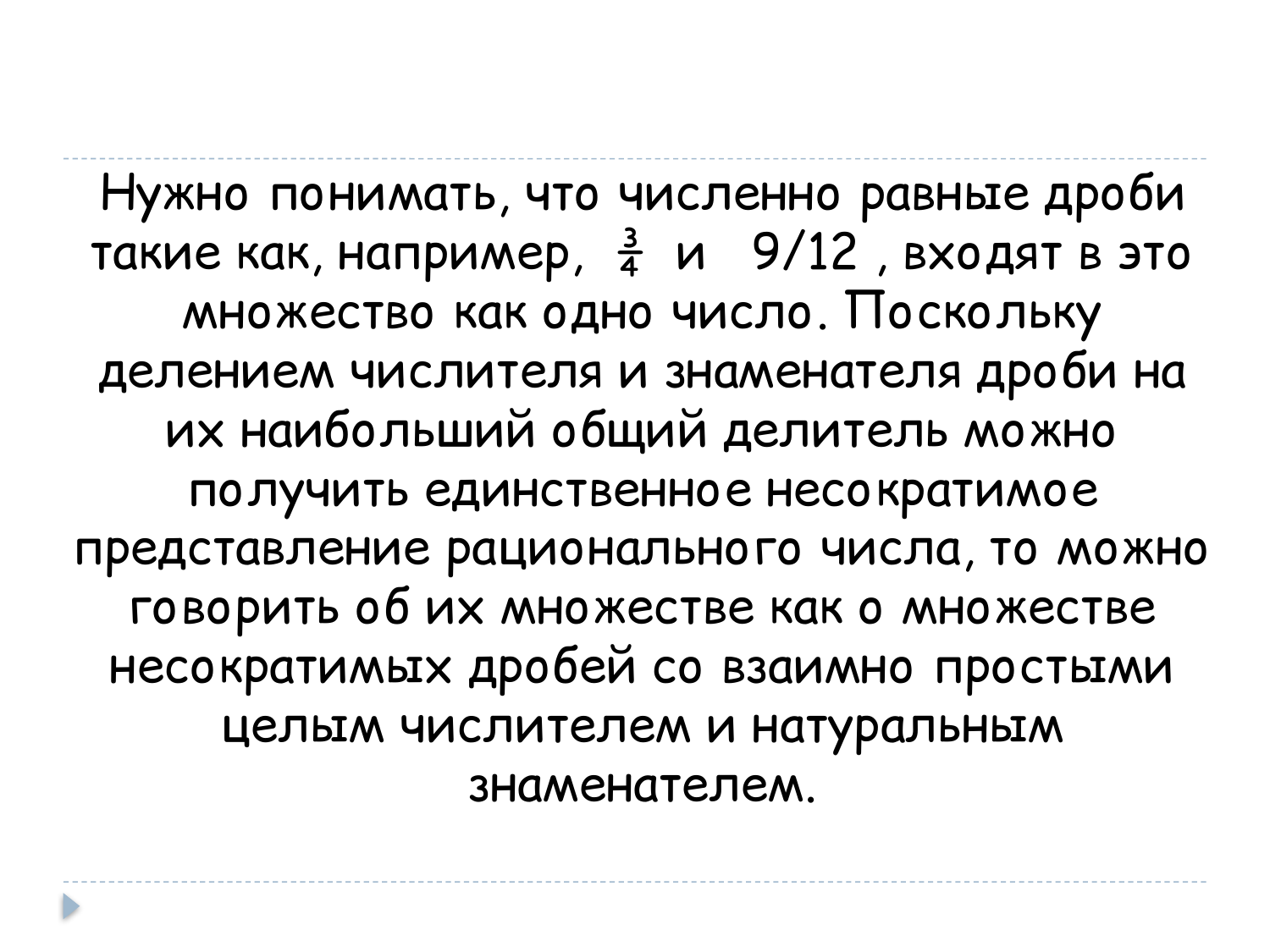

Нужно понимать, что численно равные дроби такие как, например,  ¾  и   9/12 , входят в это множество как одно число. Поскольку делением числителя и знаменателя дроби на их наибольший общий делитель можно получить единственное несократимое представление рационального числа, то можно говорить об их множестве как о множестве несократимых дробей со взаимно простыми целым числителем и натуральным знаменателем.